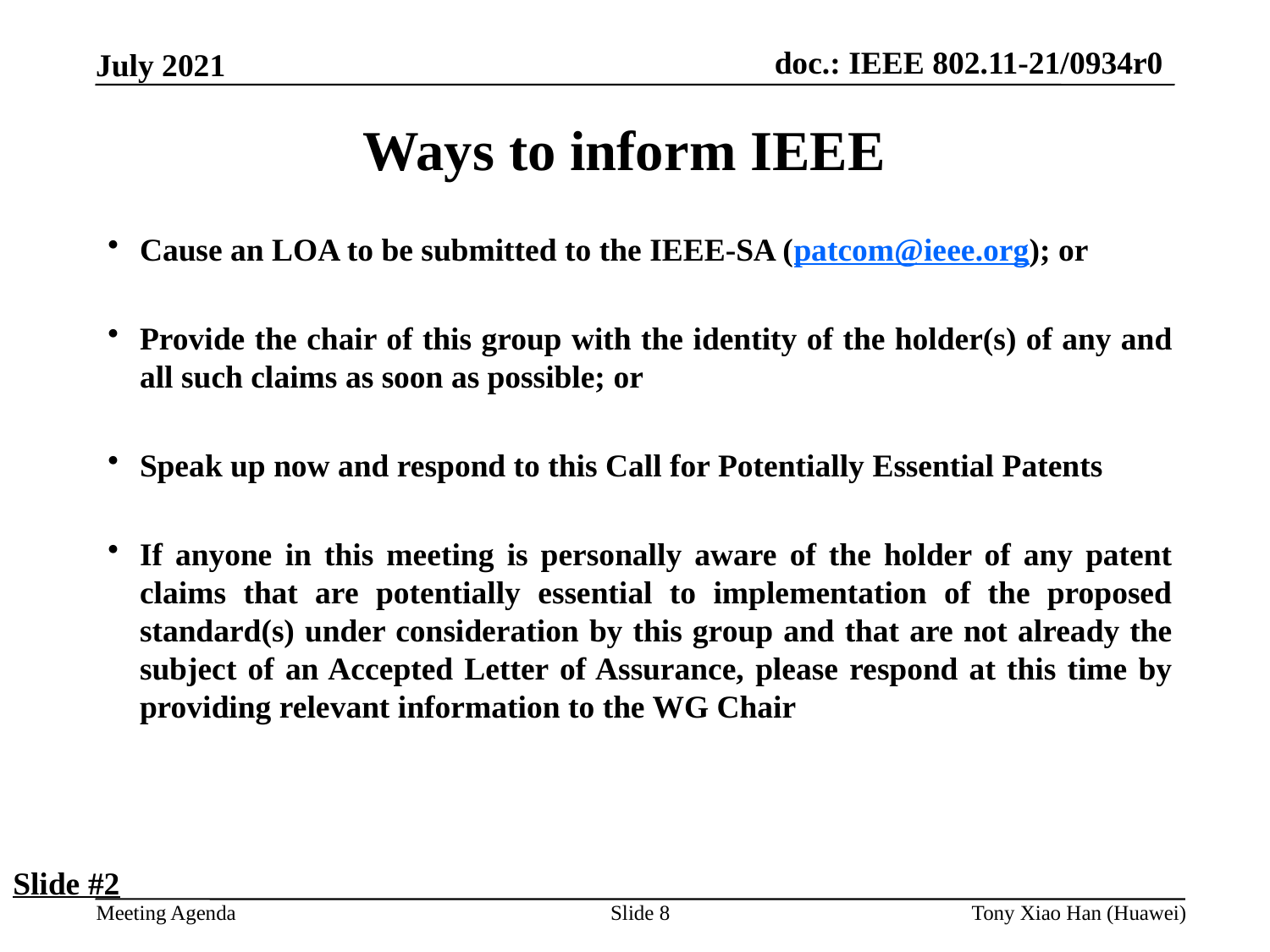

Ways to inform IEEE

Cause an LOA to be submitted to the IEEE-SA (patcom@ieee.org); or

Provide the chair of this group with the identity of the holder(s) of any and all such claims as soon as possible; or

Speak up now and respond to this Call for Potentially Essential Patents

If anyone in this meeting is personally aware of the holder of any patent claims that are potentially essential to implementation of the proposed standard(s) under consideration by this group and that are not already the subject of an Accepted Letter of Assurance, please respond at this time by providing relevant information to the WG Chair

Slide #2
Slide 8
Tony Xiao Han (Huawei)